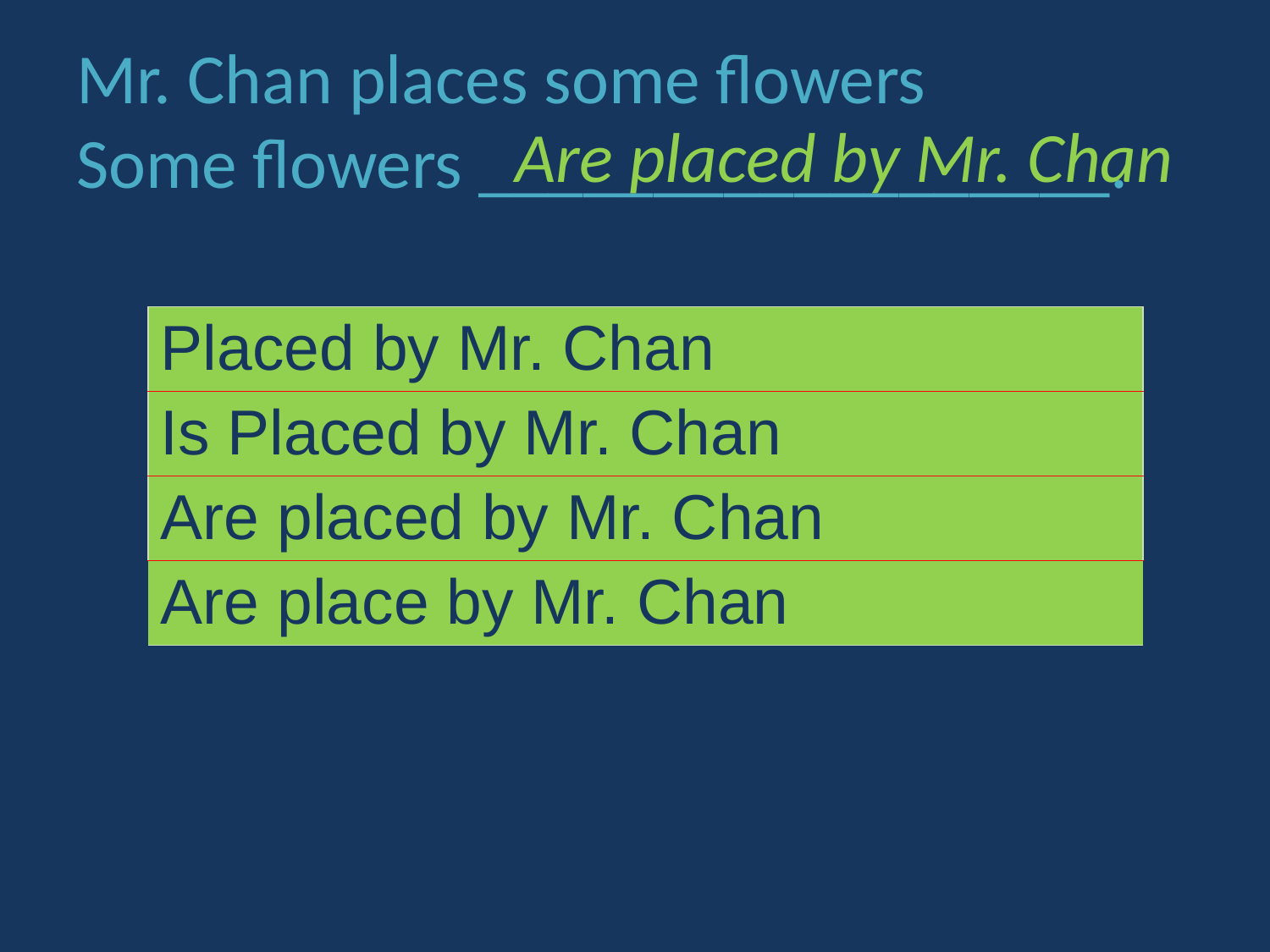

# Mr. Chan places some flowers Some flowers __________________.
Are placed by Mr. Chan

| Placed by Mr. Chan |
| --- |
| Is Placed by Mr. Chan |
| Are placed by Mr. Chan |
| Are place by Mr. Chan |